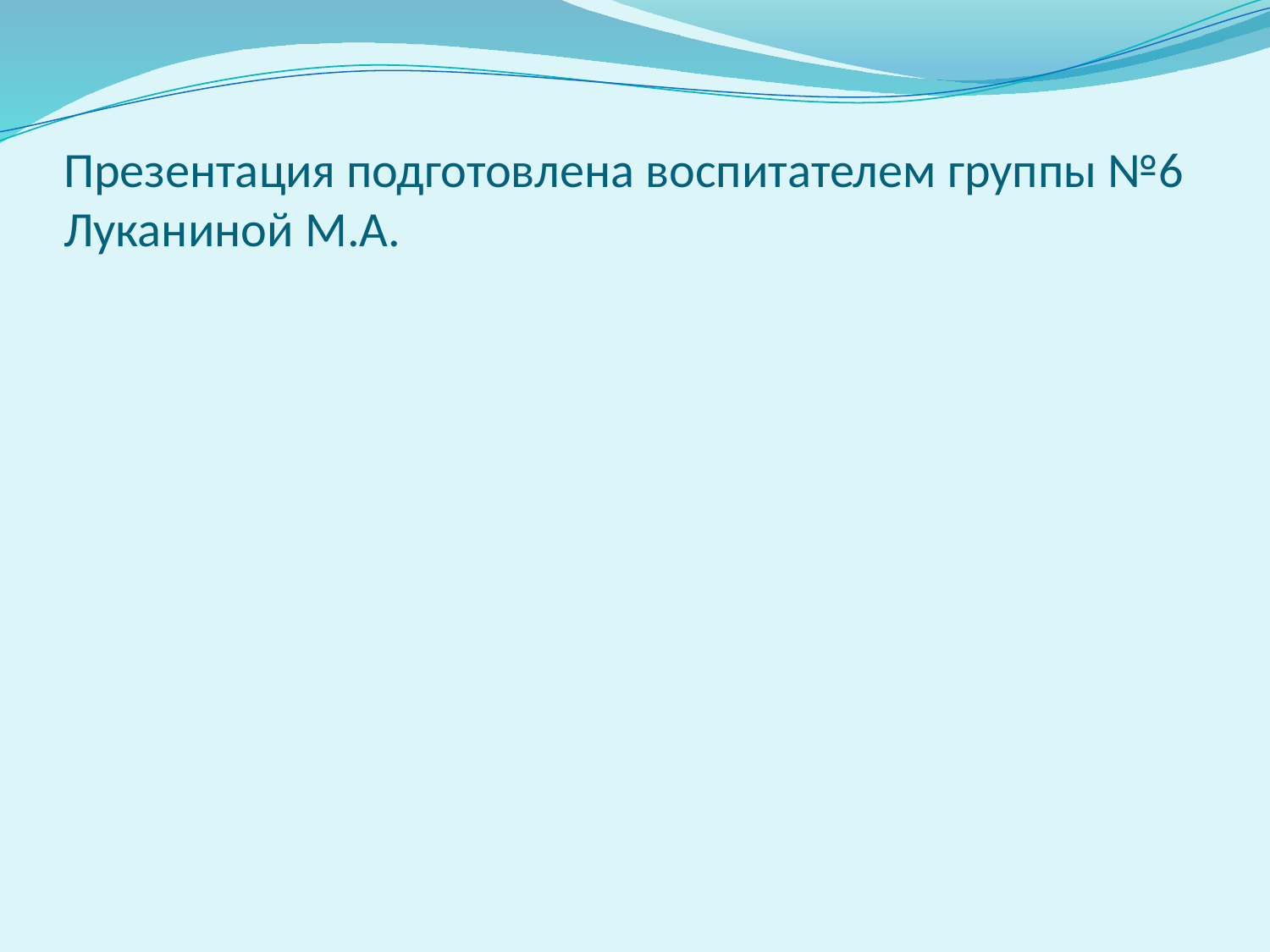

# Презентация подготовлена воспитателем группы №6 Луканиной М.А.